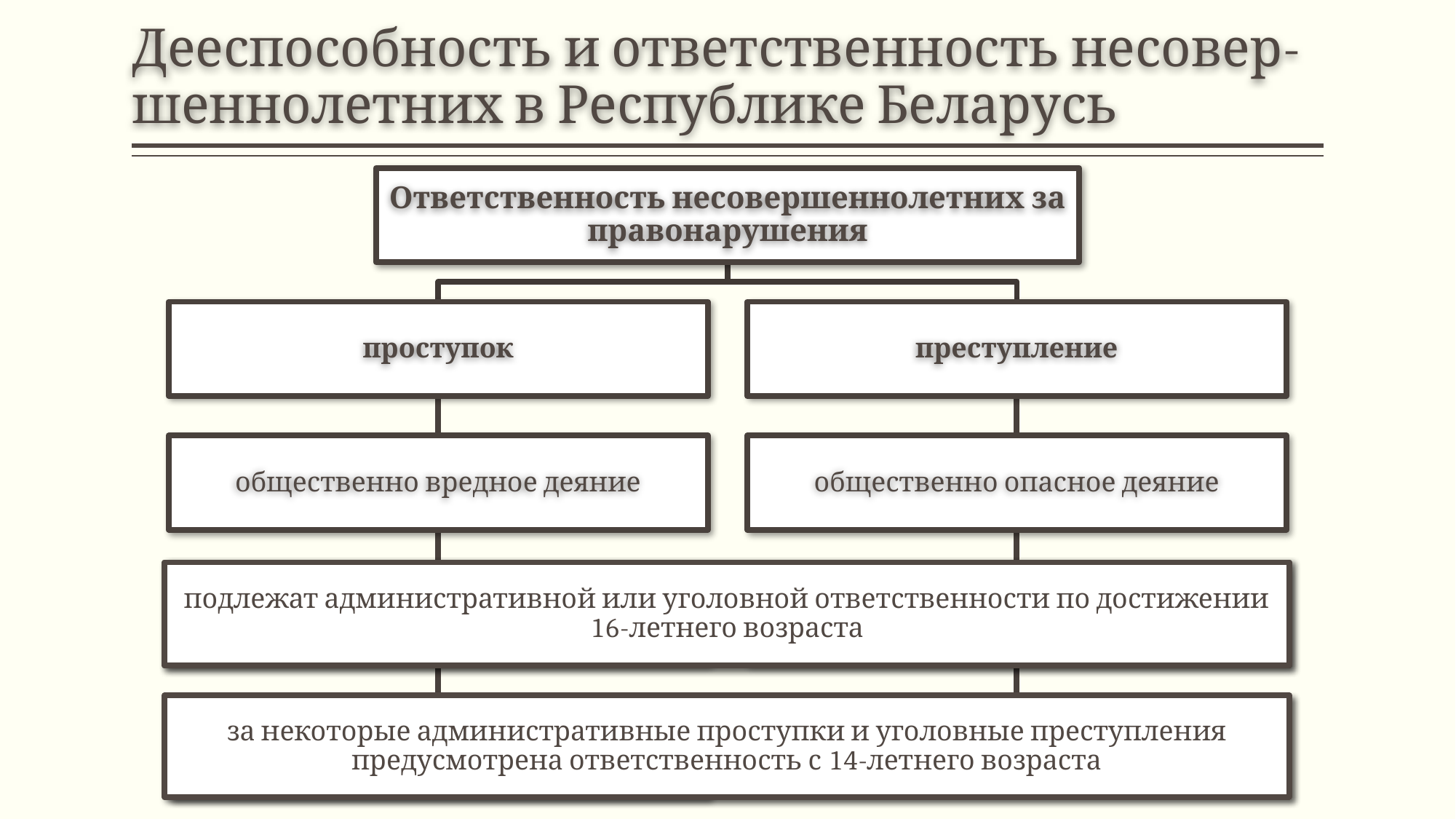

# Дееспособность и ответственность несовер- шеннолетних в Республике Беларусь

Ответственность несовершеннолетних за правонарушения

проступок

преступление

общественно вредное деяние

общественно опасное деяние

подлежат административной или уголовной ответственности по достижении 16-летнего возраста
за некоторые административные проступки и уголовные преступления предусмотрена ответственность с 14-летнего возраста